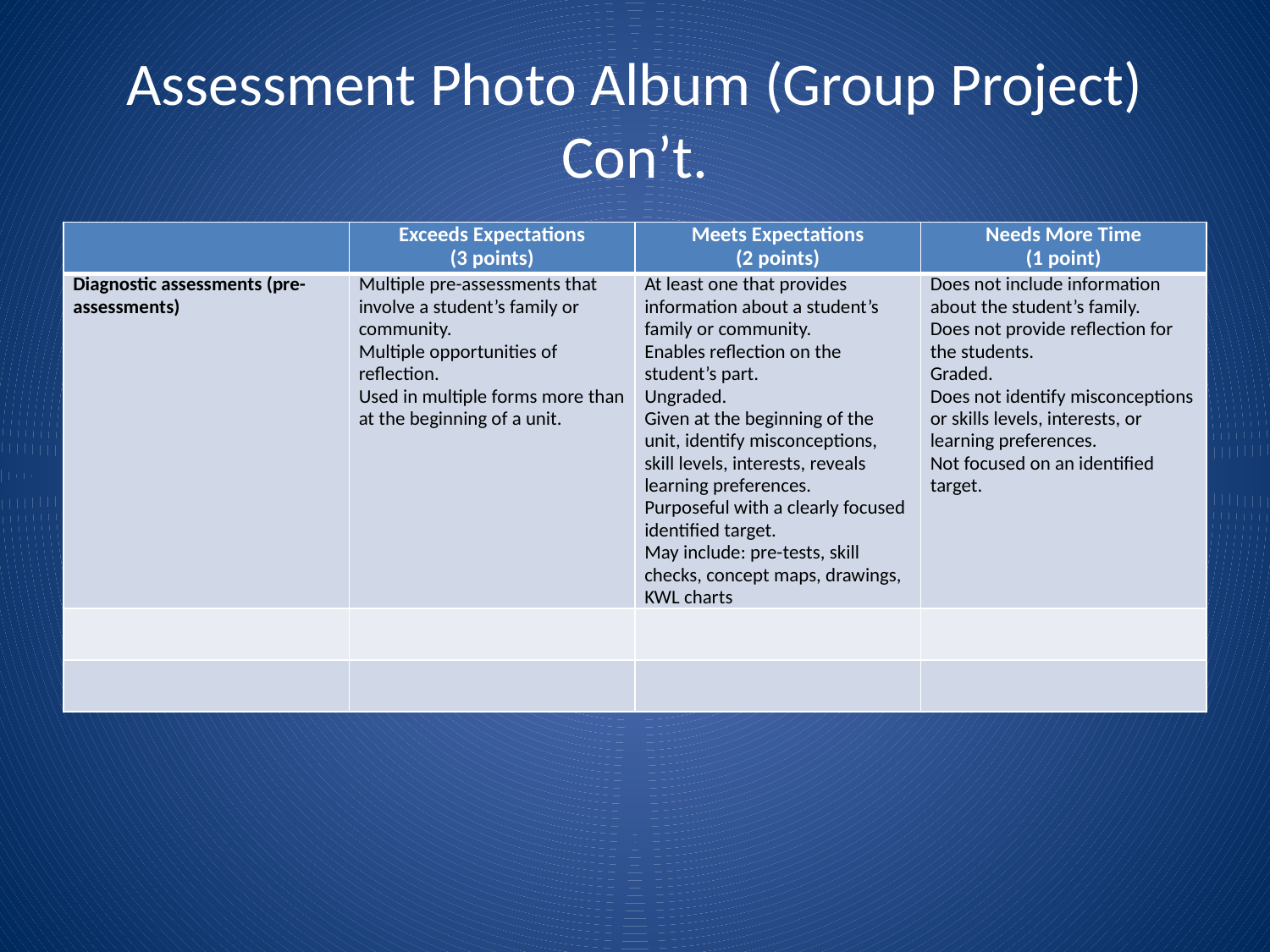

# Assessment Photo Album (Group Project) Con’t.
|  | Exceeds Expectations (3 points) | Meets Expectations (2 points) | Needs More Time (1 point) |
| --- | --- | --- | --- |
| Diagnostic assessments (pre-assessments) | Multiple pre-assessments that involve a student’s family or community. Multiple opportunities of reflection. Used in multiple forms more than at the beginning of a unit. | At least one that provides information about a student’s family or community. Enables reflection on the student’s part. Ungraded. Given at the beginning of the unit, identify misconceptions, skill levels, interests, reveals learning preferences. Purposeful with a clearly focused identified target. May include: pre-tests, skill checks, concept maps, drawings, KWL charts | Does not include information about the student’s family. Does not provide reflection for the students. Graded. Does not identify misconceptions or skills levels, interests, or learning preferences. Not focused on an identified target. |
|  |  |  |  |
|  |  |  |  |